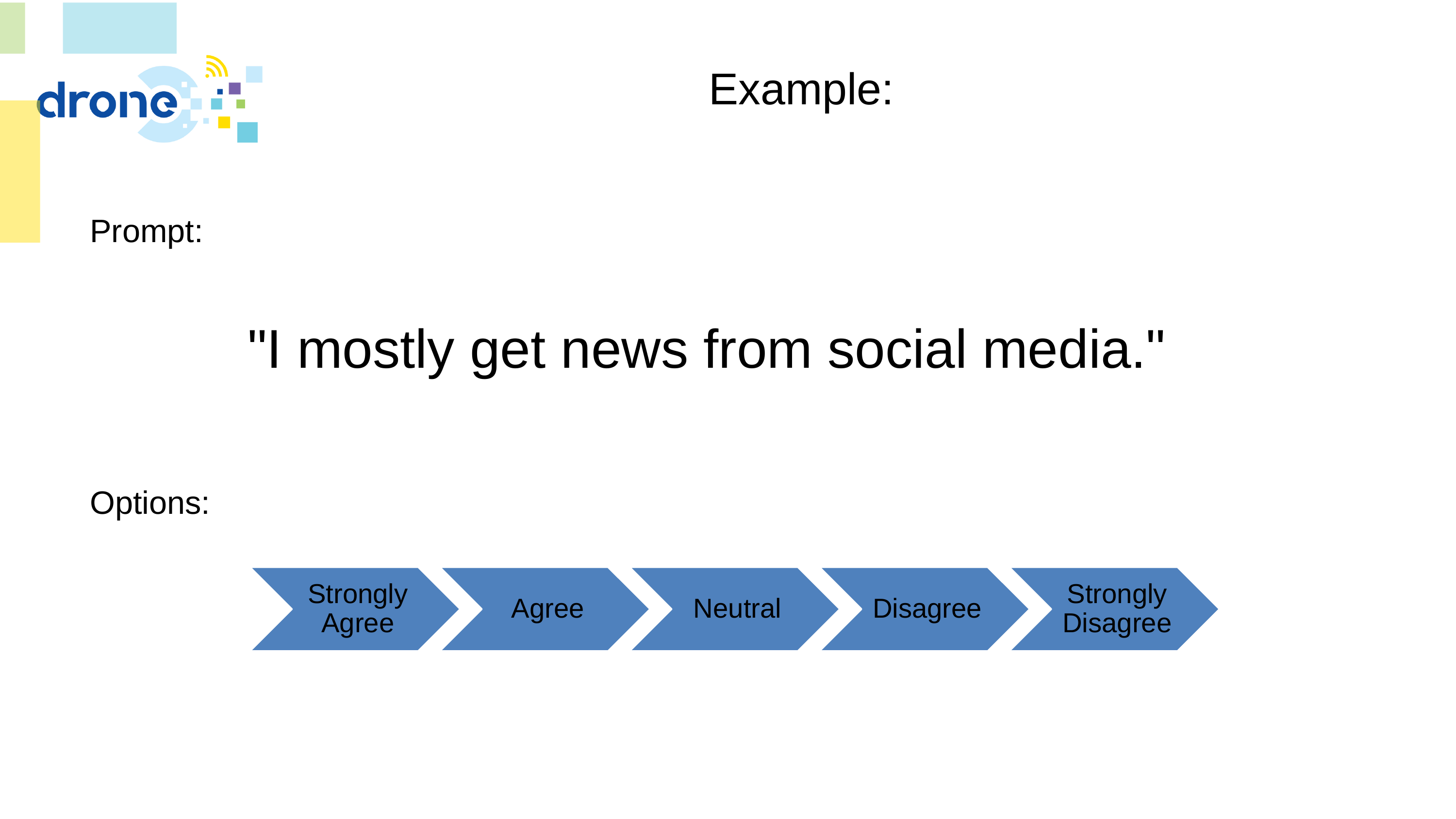

# Example:

Prompt:

Options:

"I mostly get news from social media."

Strongly Agree

Agree

Neutral

Disagree

Strongly Disagree